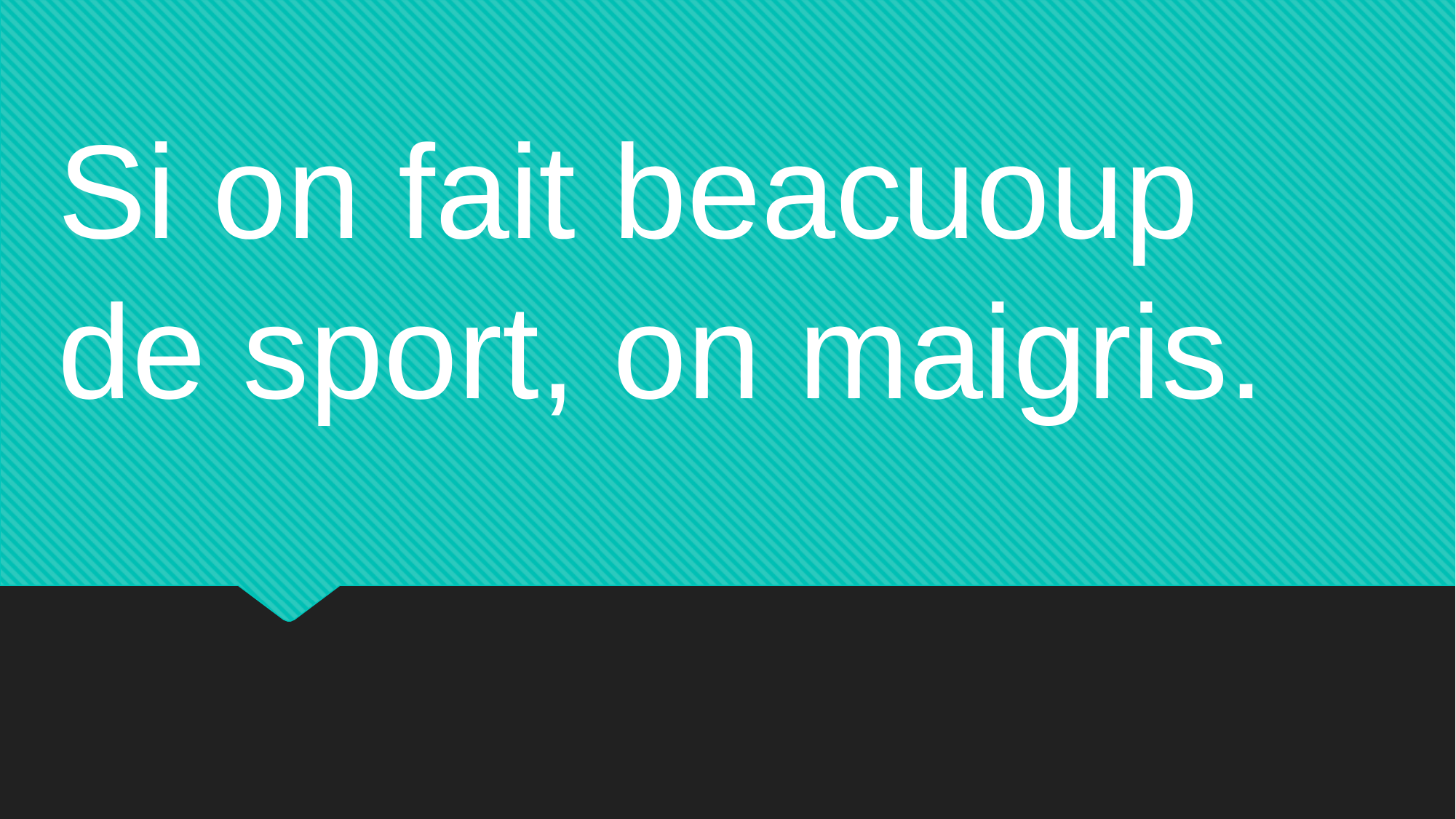

Si on fait beacuoup de sport, on maigris.